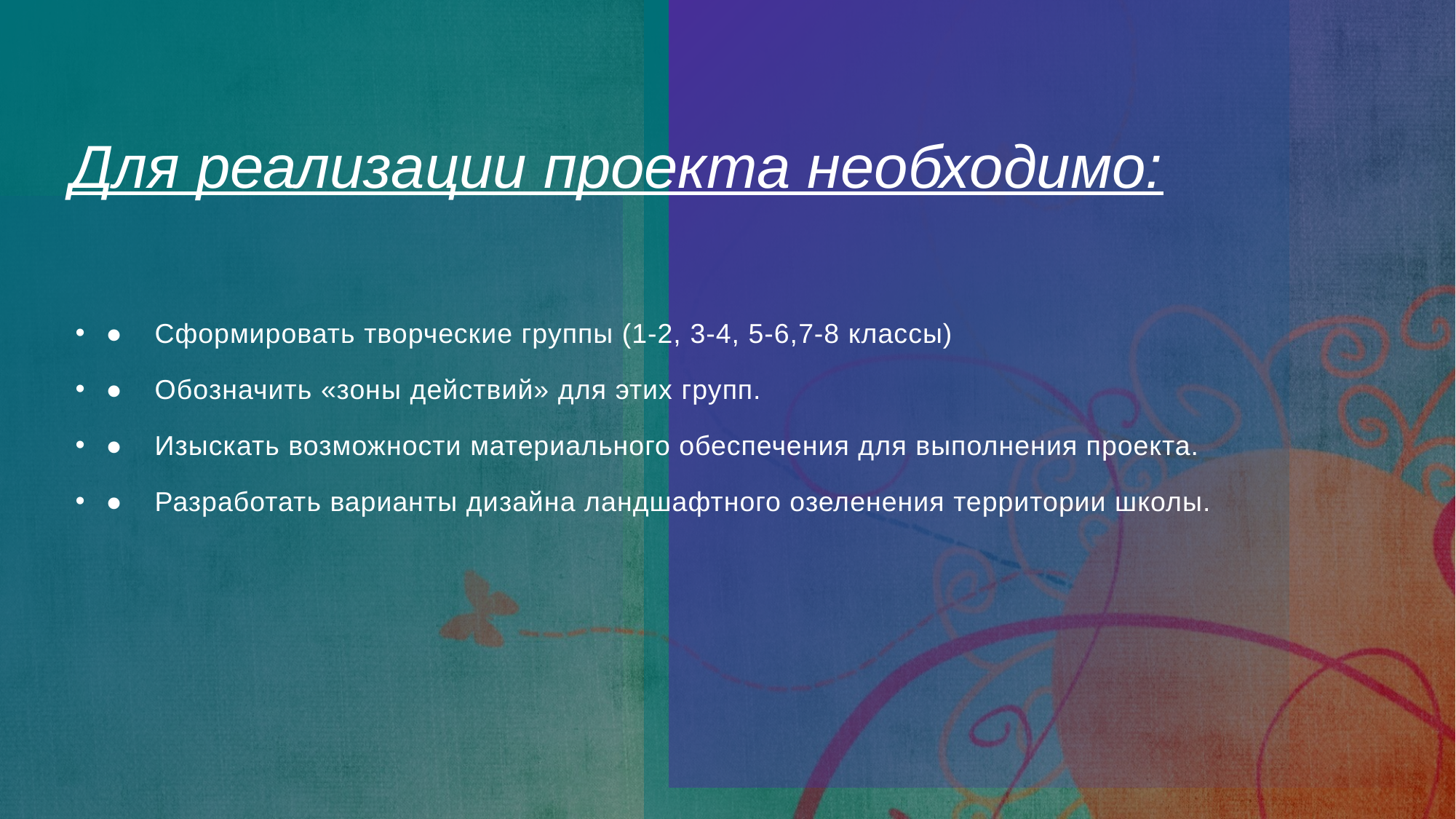

# Для реализации проекта необходимо:

⦁    Сформировать творческие группы (1-2, 3-4, 5-6,7-8 классы)
⦁    Обозначить «зоны действий» для этих групп.
⦁    Изыскать возможности материального обеспечения для выполнения проекта.
⦁    Разработать варианты дизайна ландшафтного озеленения территории школы.